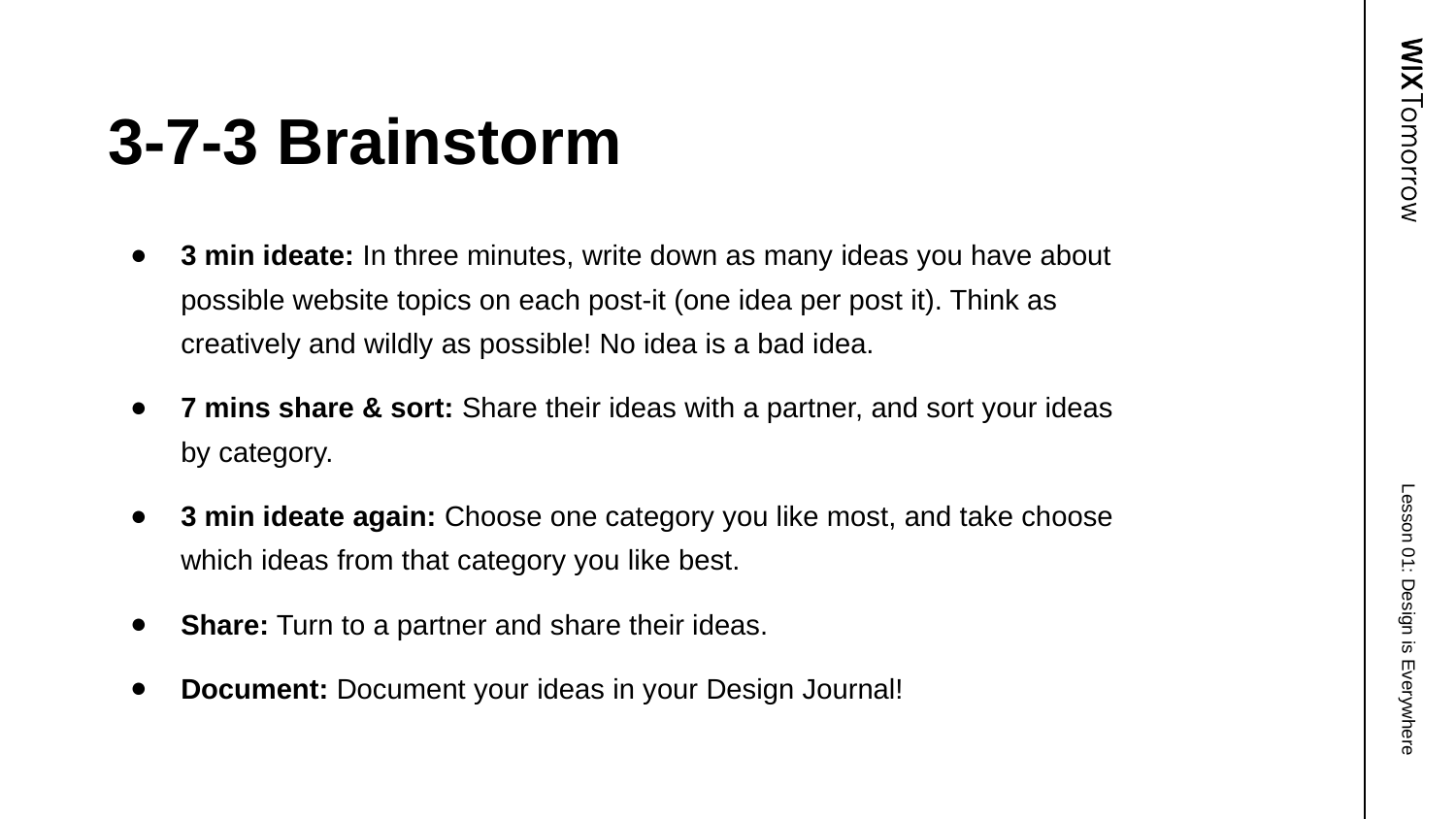

3-7-3 Brainstorm
3 min ideate: In three minutes, write down as many ideas you have about possible website topics on each post-it (one idea per post it). Think as creatively and wildly as possible! No idea is a bad idea.
7 mins share & sort: Share their ideas with a partner, and sort your ideas by category.
3 min ideate again: Choose one category you like most, and take choose which ideas from that category you like best.
Share: Turn to a partner and share their ideas.
Document: Document your ideas in your Design Journal!